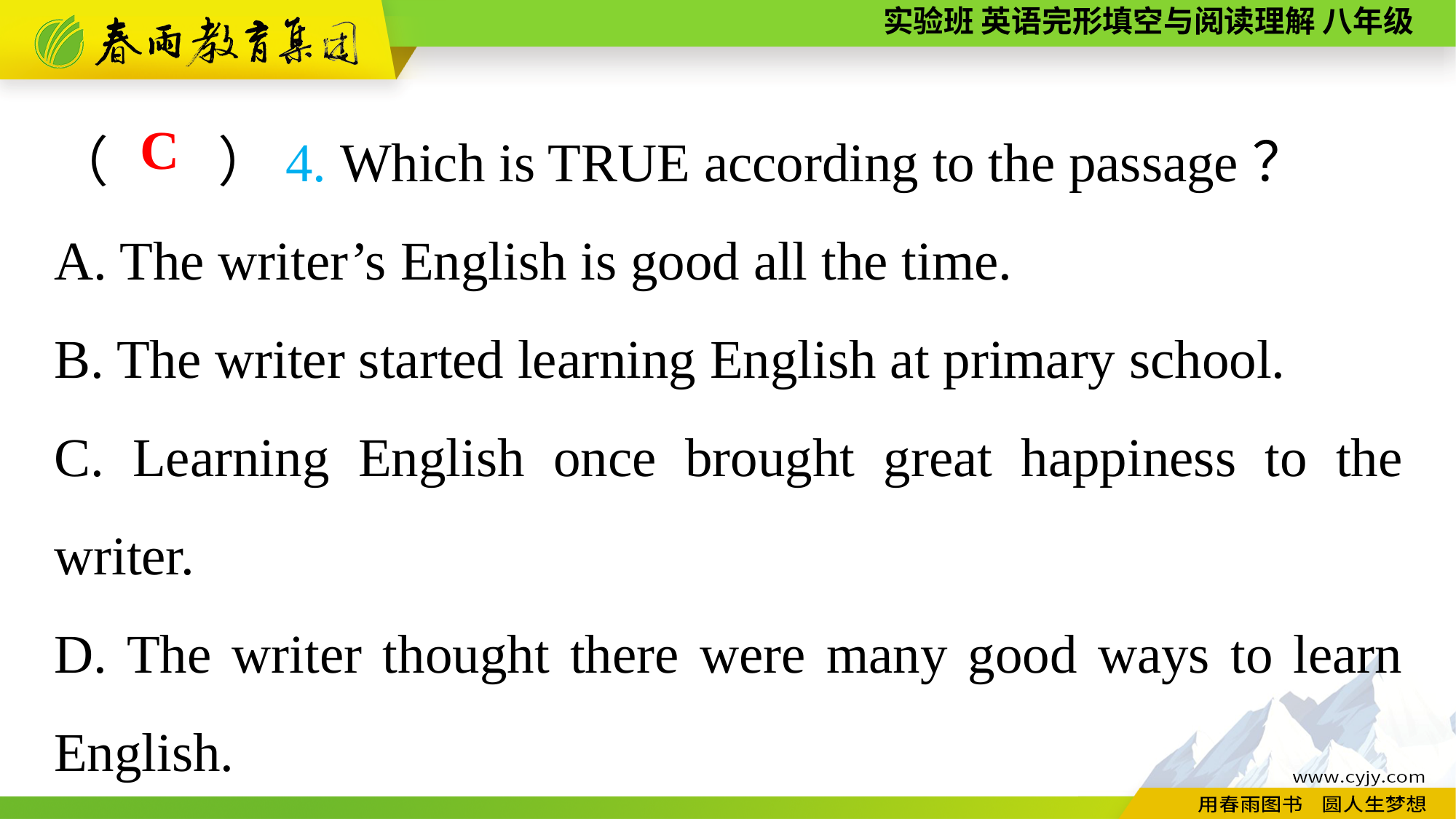

（　　）4. Which is TRUE according to the passage？
A. The writer’s English is good all the time.
B. The writer started learning English at primary school.
C. Learning English once brought great happiness to the writer.
D. The writer thought there were many good ways to learn English.
C